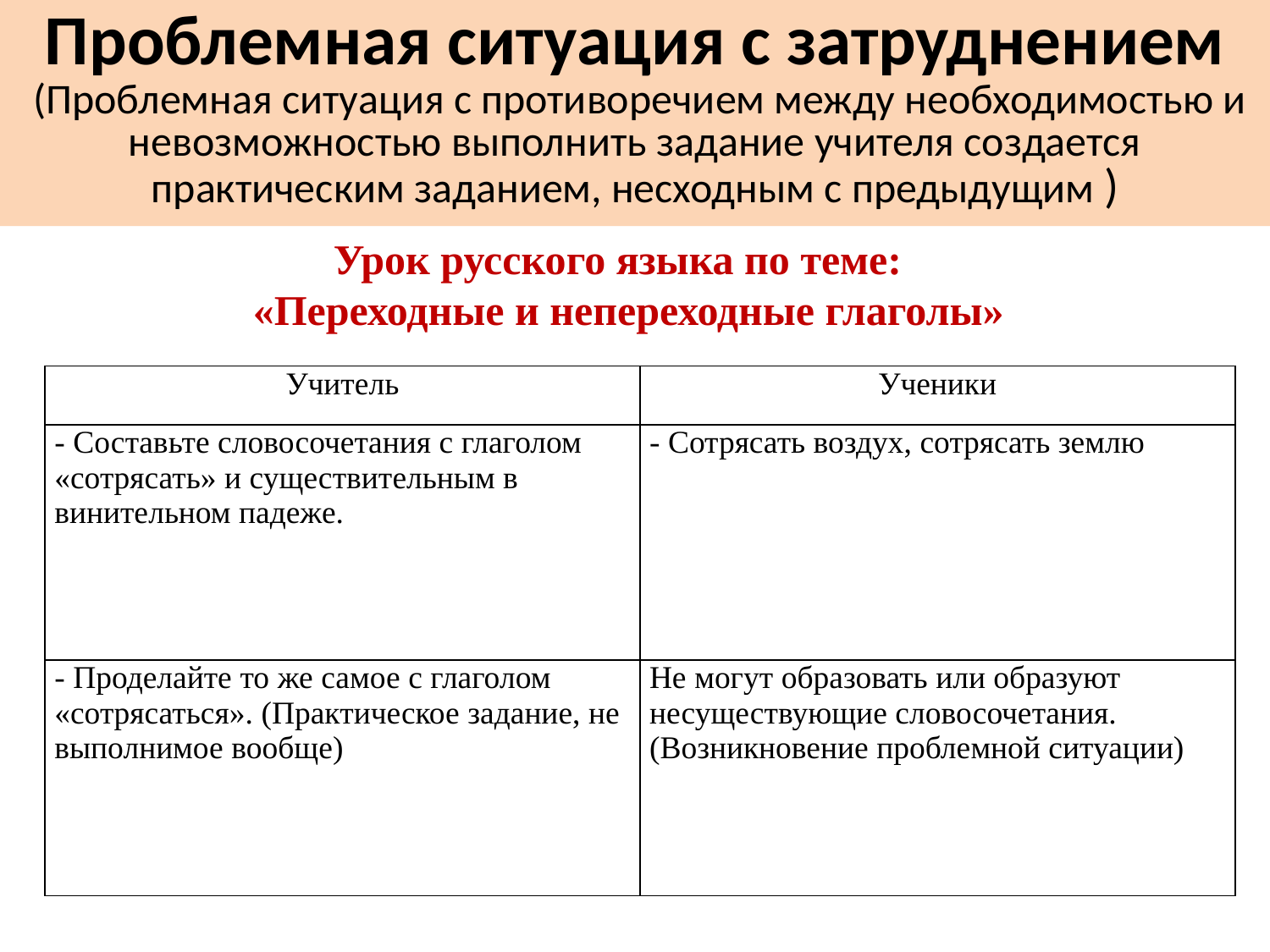

# Проблемная ситуация с затруднением (Проблемная ситуация с противоречием между необходимостью и невозможностью выполнить задание учителя создается практическим заданием, несходным с предыдущим )
Урок русского языка по теме:
  «Переходные и непереходные глаголы»
| Учитель | Ученики |
| --- | --- |
| - Составьте словосочетания с глаголом «сотрясать» и существительным в винительном падеже. | - Сотрясать воздух, сотрясать землю |
| - Проделайте то же самое с глаголом «сотрясаться». (Практическое задание, не выполнимое вообще) | Не могут образовать или образуют несуществующие словосочетания. (Возникновение проблемной ситуации) |